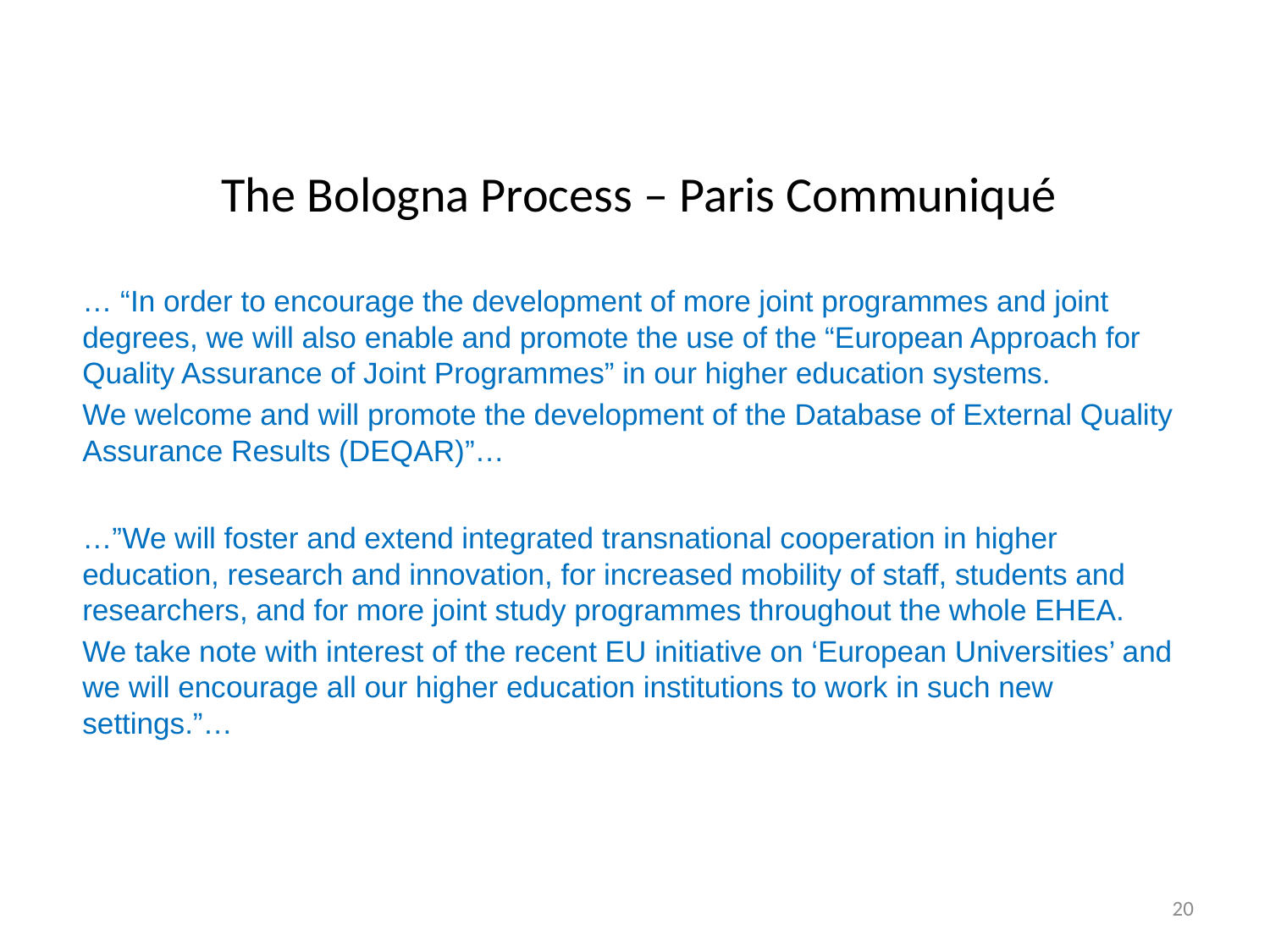

# The Bologna Process – Paris Communiqué
… “In order to encourage the development of more joint programmes and joint degrees, we will also enable and promote the use of the “European Approach for Quality Assurance of Joint Programmes” in our higher education systems.
We welcome and will promote the development of the Database of External Quality Assurance Results (DEQAR)”…

…”We will foster and extend integrated transnational cooperation in higher education, research and innovation, for increased mobility of staff, students and researchers, and for more joint study programmes throughout the whole EHEA.
We take note with interest of the recent EU initiative on ‘European Universities’ and we will encourage all our higher education institutions to work in such new settings.”…
20